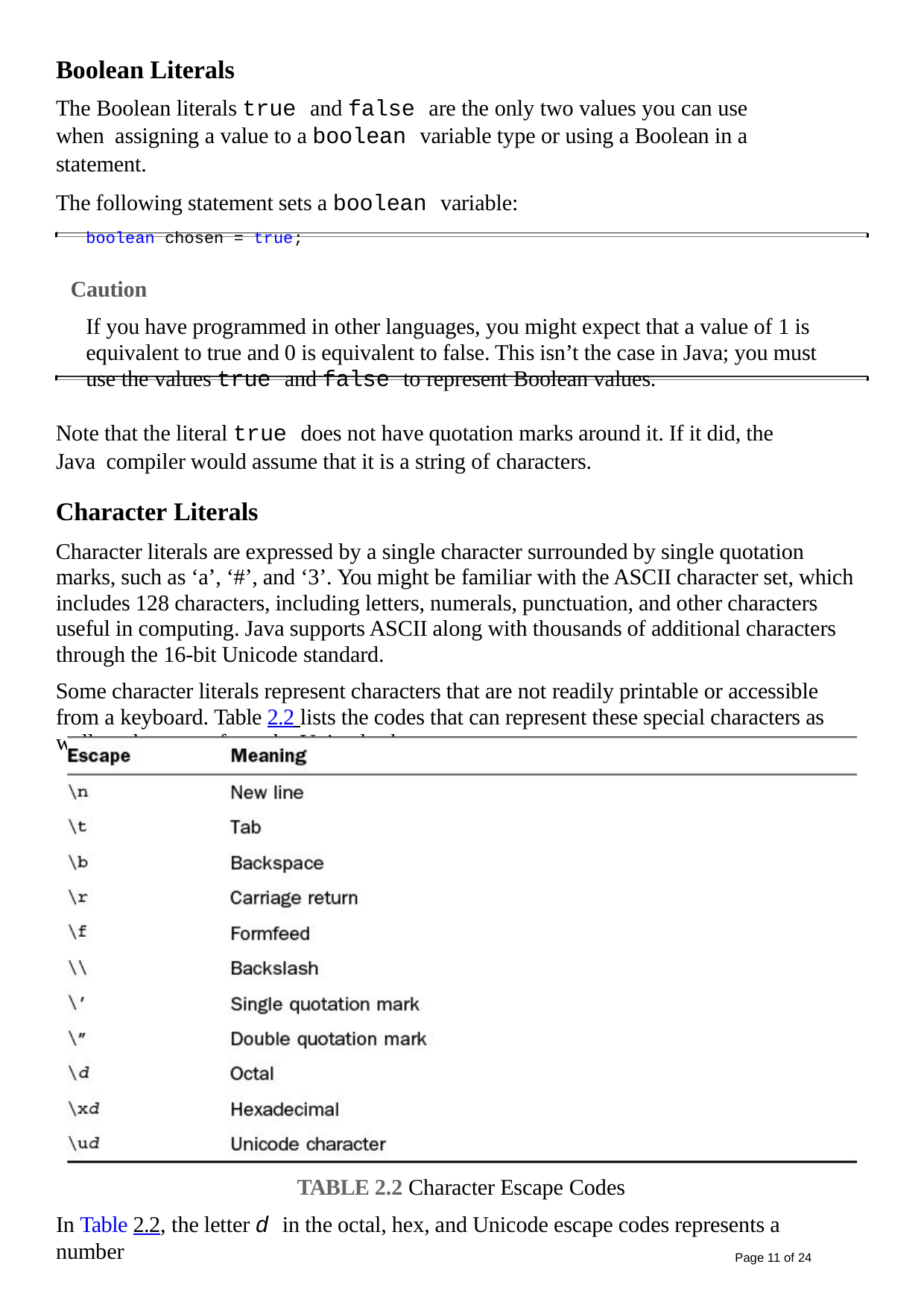

Boolean Literals
The Boolean literals true and false are the only two values you can use when  assigning a value to a boolean variable type or using a Boolean in a statement.
The following statement sets a boolean variable:
boolean chosen = true;

Caution
If you have programmed in other languages, you might expect that a value of 1 is  equivalent to true and 0 is equivalent to false. This isn’t the case in Java; you must  use the values true and false to represent Boolean values.

Note that the literal true does not have quotation marks around it. If it did, the Java  compiler would assume that it is a string of characters.
Character Literals
Character literals are expressed by a single character surrounded by single quotation  marks, such as ‘a’, ‘#’, and ‘3’. You might be familiar with the ASCII character set, which  includes 128 characters, including letters, numerals, punctuation, and other characters  useful in computing. Java supports ASCII along with thousands of additional characters  through the 16-bit Unicode standard.
Some character literals represent characters that are not readily printable or accessible  from a keyboard. Table 2.2 lists the codes that can represent these special characters as  well as characters from the Unicode character set.

TABLE 2.2 Character Escape Codes
In Table 2.2, the letter d in the octal, hex, and Unicode escape codes represents a number
Page 11 of 24